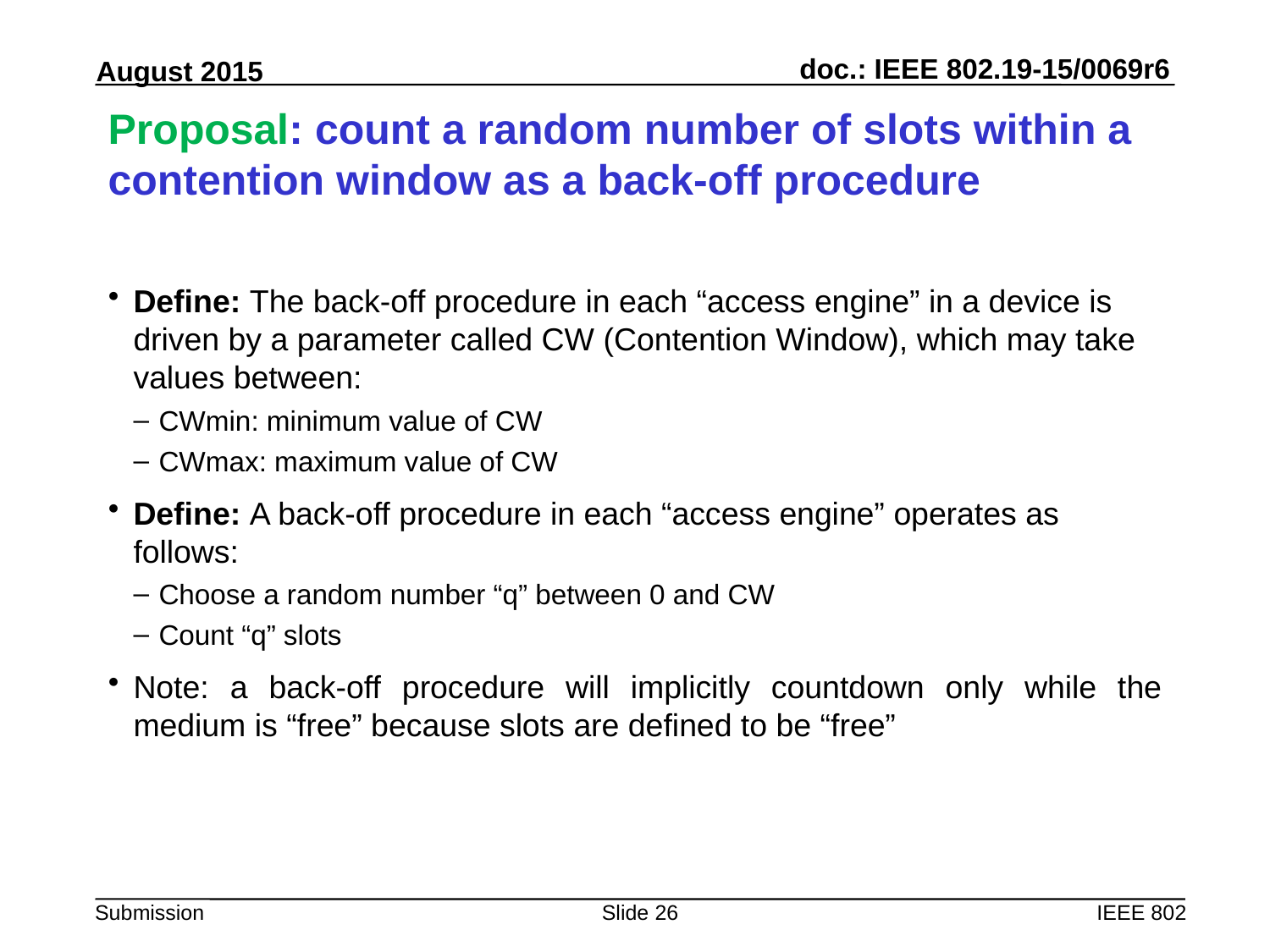

# Proposal: count a random number of slots within a contention window as a back-off procedure
Define: The back-off procedure in each “access engine” in a device is driven by a parameter called CW (Contention Window), which may take values between:
CWmin: minimum value of CW
CWmax: maximum value of CW
Define: A back-off procedure in each “access engine” operates as follows:
Choose a random number “q” between 0 and CW
Count “q” slots
Note: a back-off procedure will implicitly countdown only while the medium is “free” because slots are defined to be “free”

Slide 26
IEEE 802